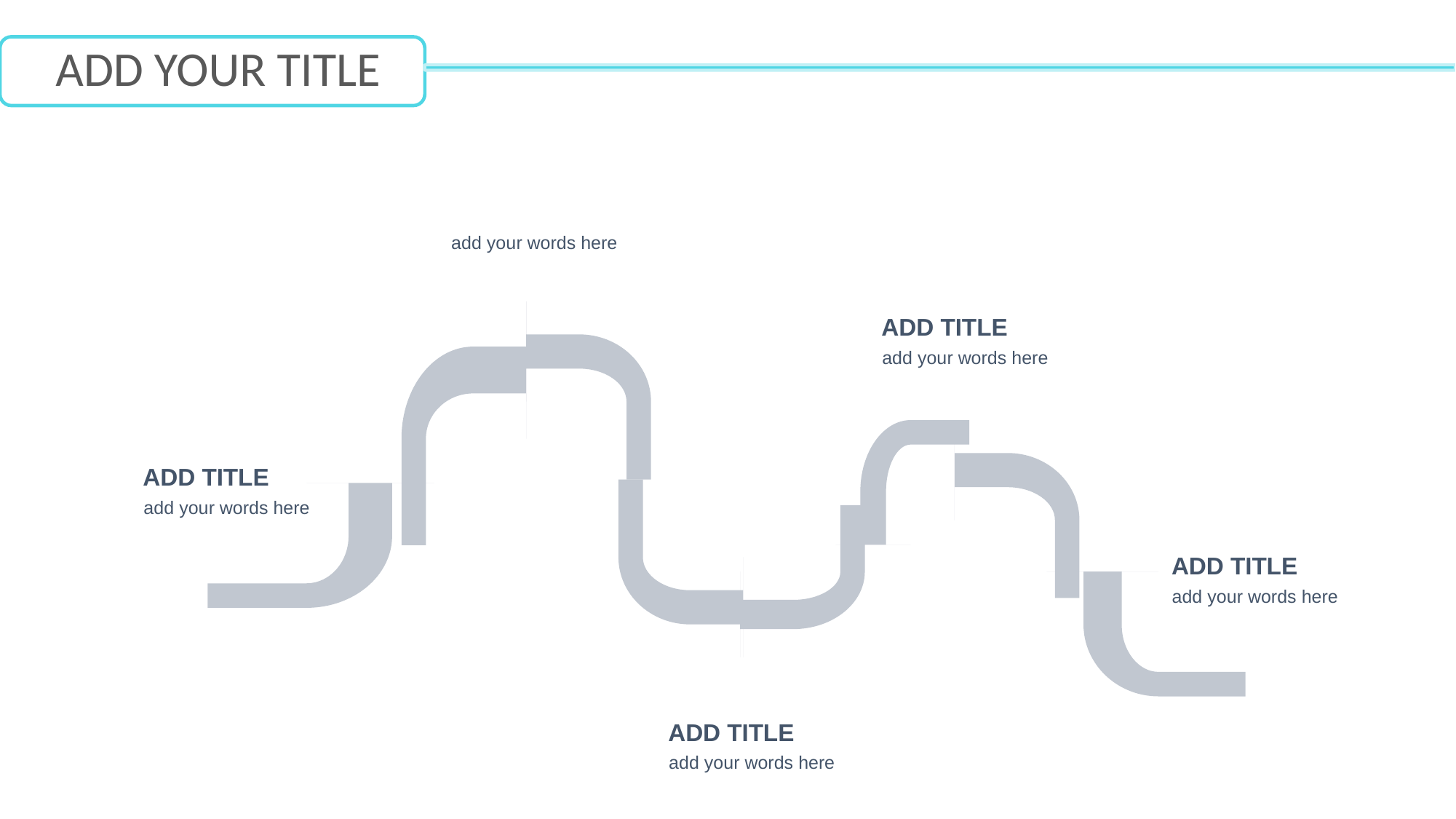

ADD YOUR TITLE

add your words here

ADD TITLE
add your words here

ADD TITLE

add your words here

ADD TITLE
add your words here
ADD TITLE
add your words here